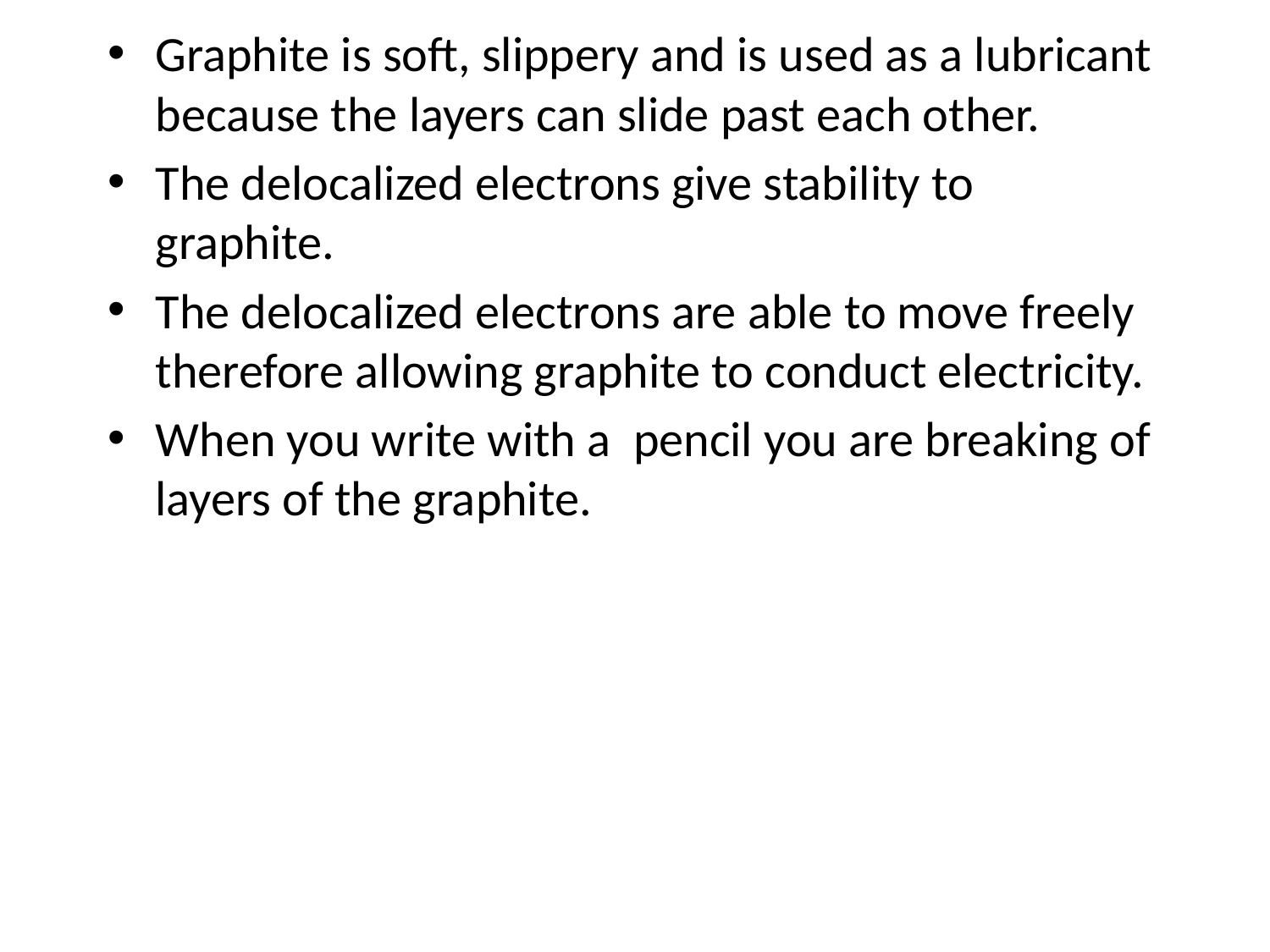

Graphite is soft, slippery and is used as a lubricant because the layers can slide past each other.
The delocalized electrons give stability to graphite.
The delocalized electrons are able to move freely therefore allowing graphite to conduct electricity.
When you write with a  pencil you are breaking of layers of the graphite.